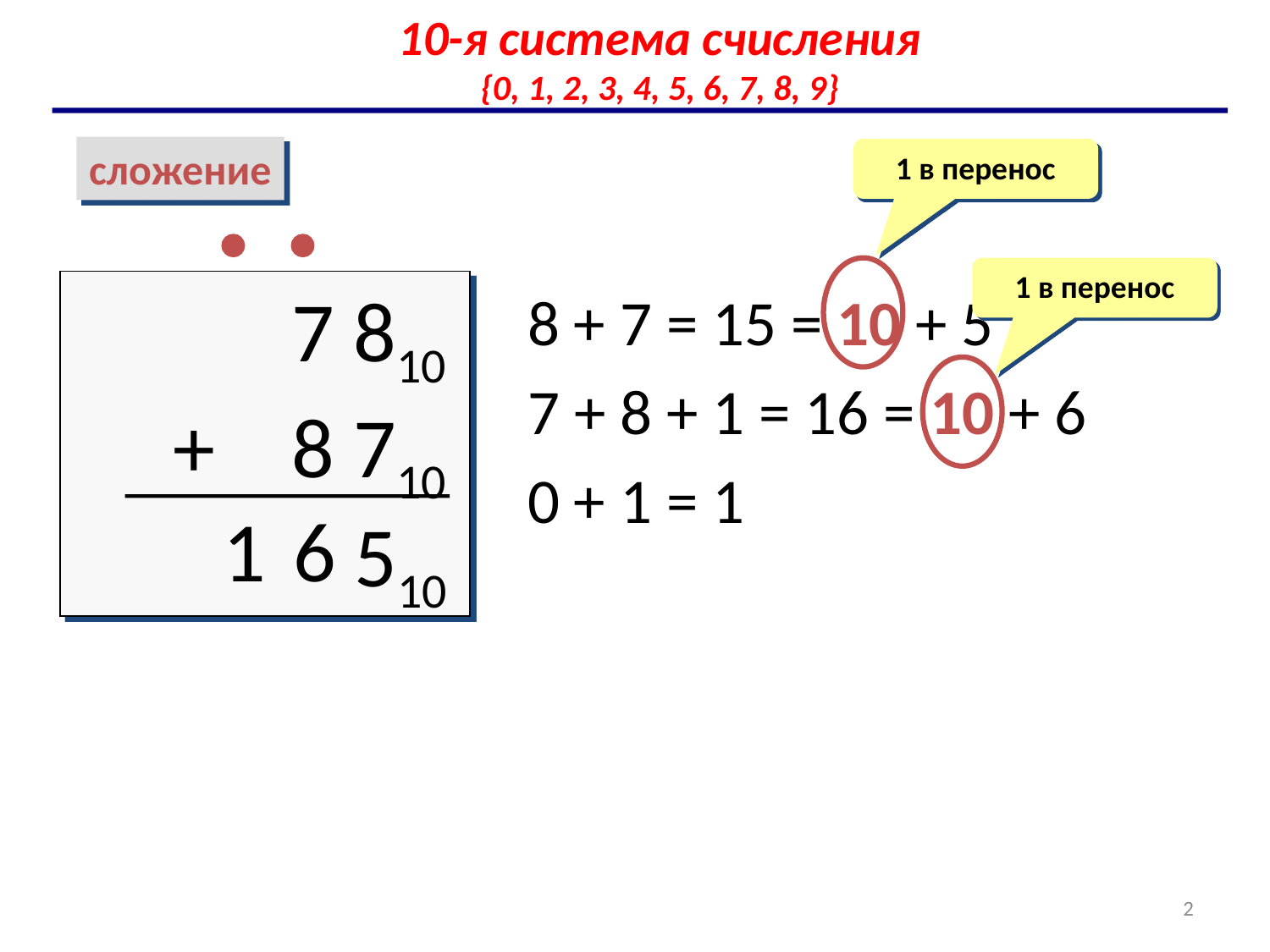

10-я система счисления
{0, 1, 2, 3, 4, 5, 6, 7, 8, 9}

сложение
1 в перенос
•
•

1 в перенос
7 810
+    8 710
8 + 7 = 15 = 10 + 5
7 + 8 + 1 = 16 = 10 + 6
0 + 1 = 1

1
6
510

2